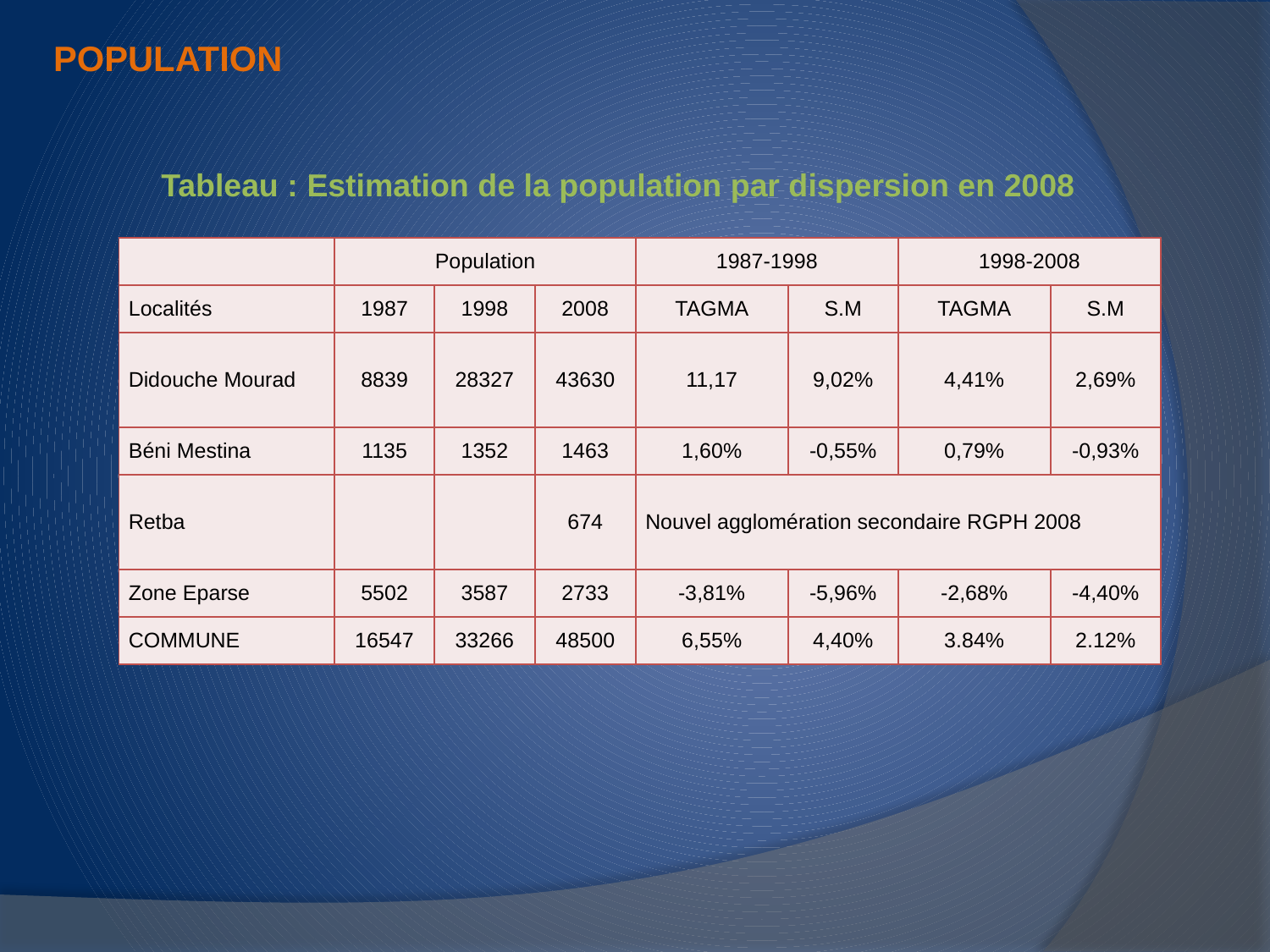

POPULATION
Tableau : Estimation de la population par dispersion en 2008
|  | Population |  |  | 1987-1998 |  | 1998-2008 |  |
| --- | --- | --- | --- | --- | --- | --- | --- |
| Localités | 1987 | 1998 | 2008 | TAGMA | S.M | TAGMA | S.M |
| Didouche Mourad | 8839 | 28327 | 43630 | 11,17 | 9,02% | 4,41% | 2,69% |
| Béni Mestina | 1135 | 1352 | 1463 | 1,60% | -0,55% | 0,79% | -0,93% |
| Retba |  |  | 674 | Nouvel agglomération secondaire RGPH 2008 |  |  |  |
| Zone Eparse | 5502 | 3587 | 2733 | -3,81% | -5,96% | -2,68% | -4,40% |
| COMMUNE | 16547 | 33266 | 48500 | 6,55% | 4,40% | 3.84% | 2.12% |